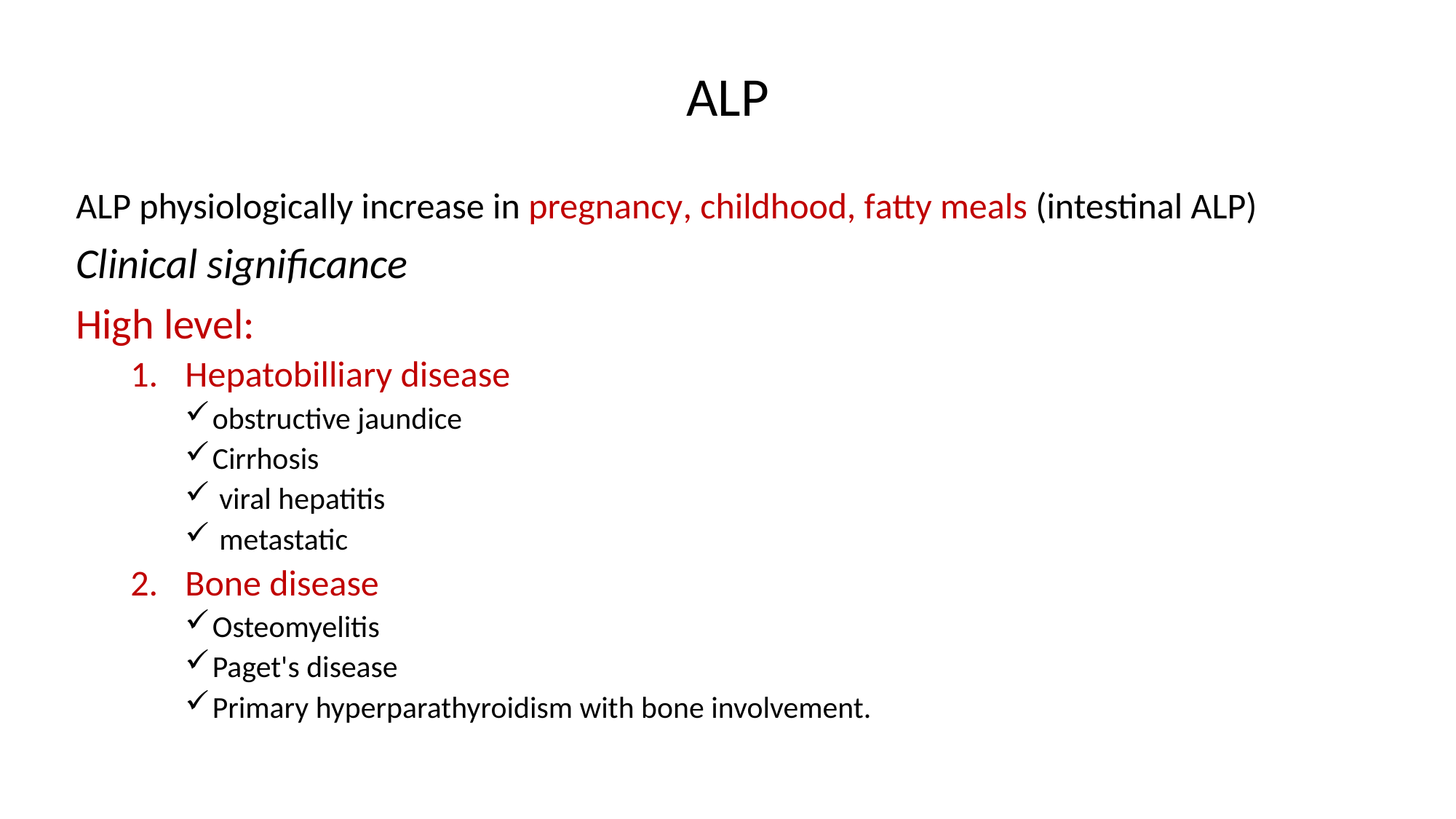

# ALP
ALP physiologically increase in pregnancy, childhood, fatty meals (intestinal ALP)
Clinical significance
High level:
Hepatobilliary disease
obstructive jaundice
Cirrhosis
 viral hepatitis
 metastatic
Bone disease
Osteomyelitis
Paget's disease
Primary hyperparathyroidism with bone involvement.